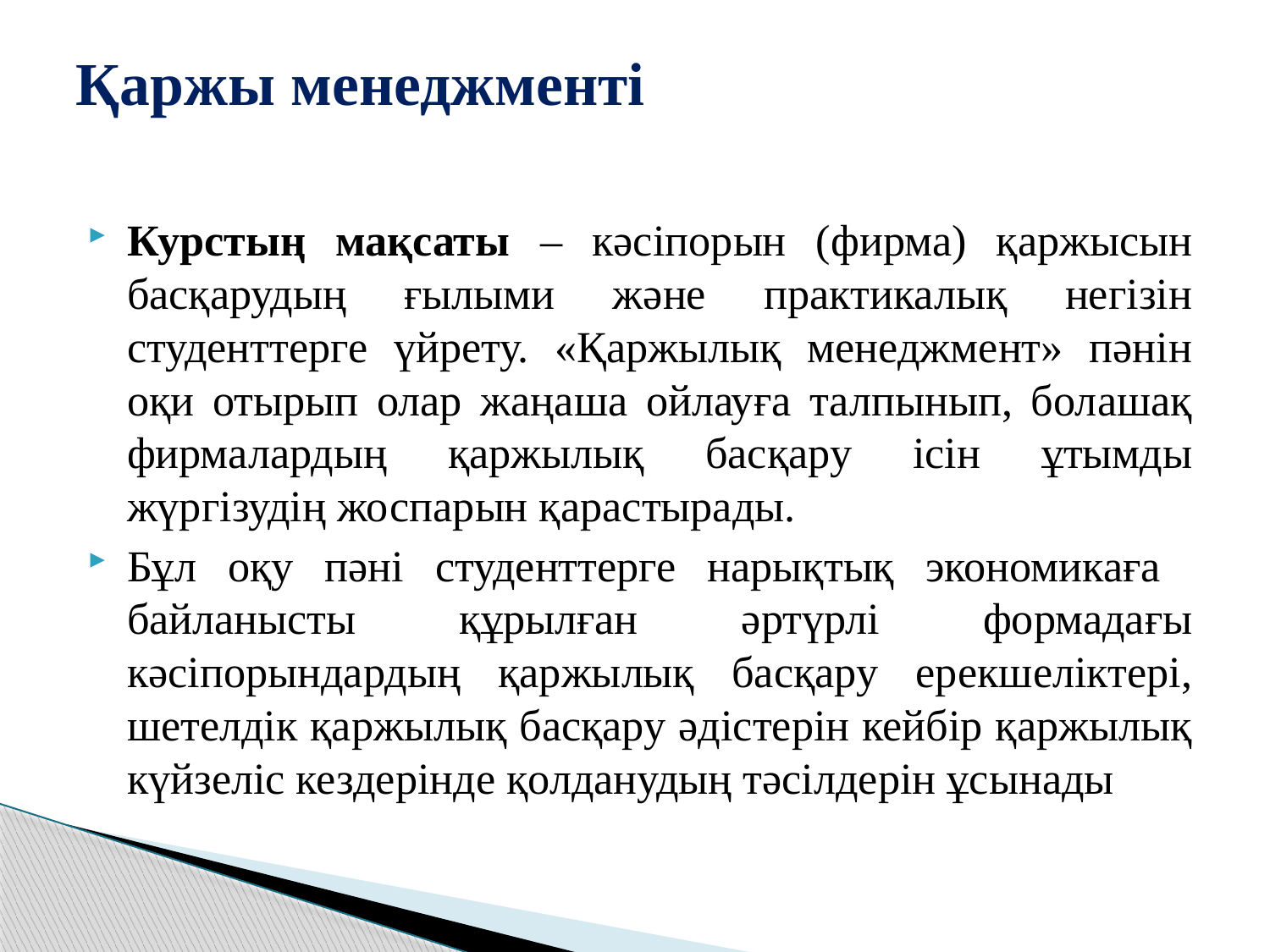

# Қаржы менеджменті
Курстың мақсаты – кәсіпорын (фирма) қаржысын басқарудың ғылыми және практикалық негізін студенттерге үйрету. «Қаржылық менеджмент» пәнін оқи отырып олар жаңаша ойлауға талпынып, болашақ фирмалардың қаржылық басқару ісін ұтымды жүргізудің жоспарын қарастырады.
Бұл оқу пәні студенттерге нарықтық экономикаға  байланысты құрылған әртүрлі формадағы кәсіпорындардың қаржылық басқару ерекшеліктері, шетелдік қаржылық басқару әдістерін кейбір қаржылық күйзеліс кездерінде қолданудың тәсілдерін ұсынады